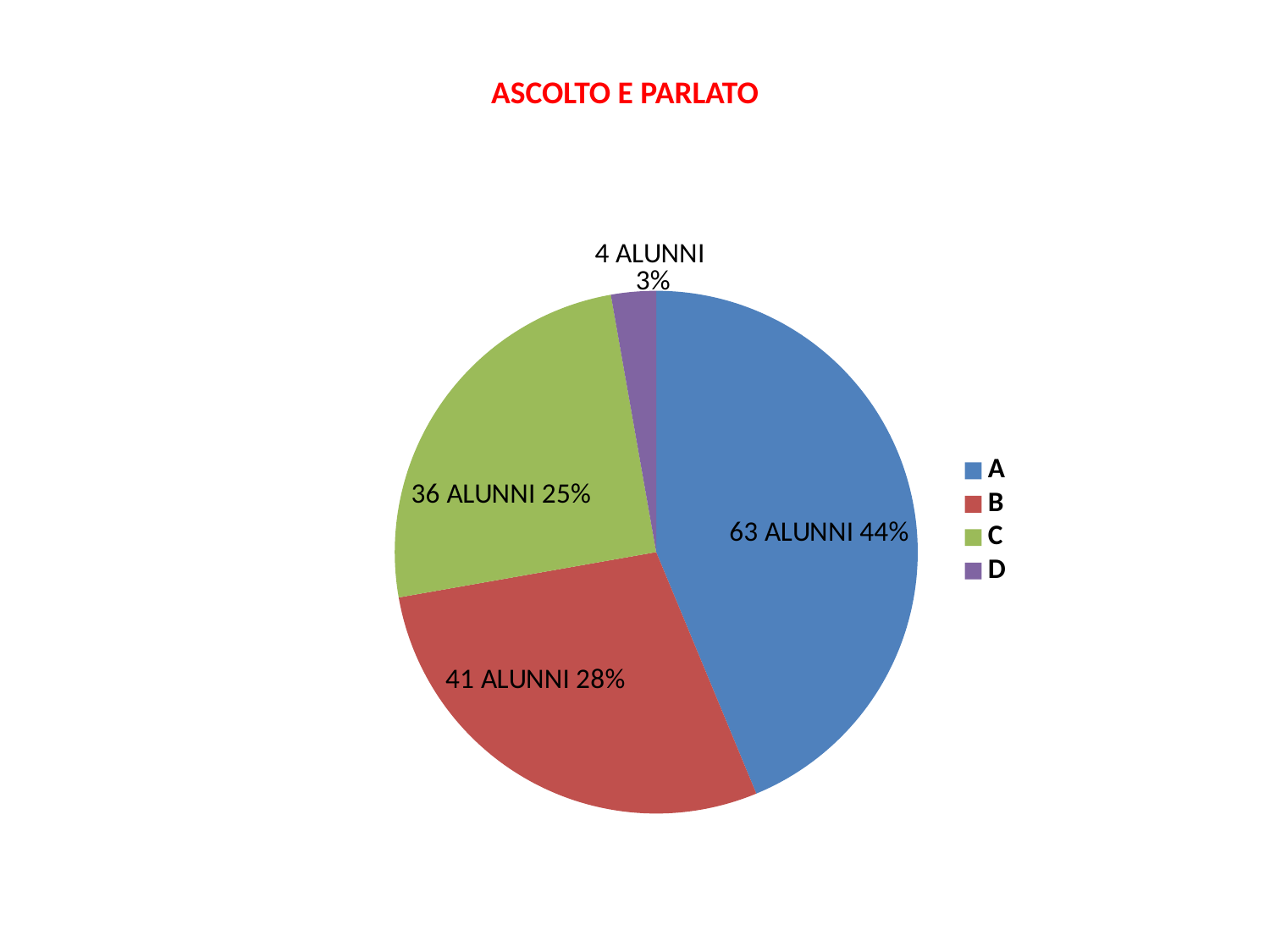

ASCOLTO E PARLATO

### Chart

| Category |  |
|---|---|
| A | 63.0 |
| B | 41.0 |
| C | 36.0 |
| D | 4.0 |